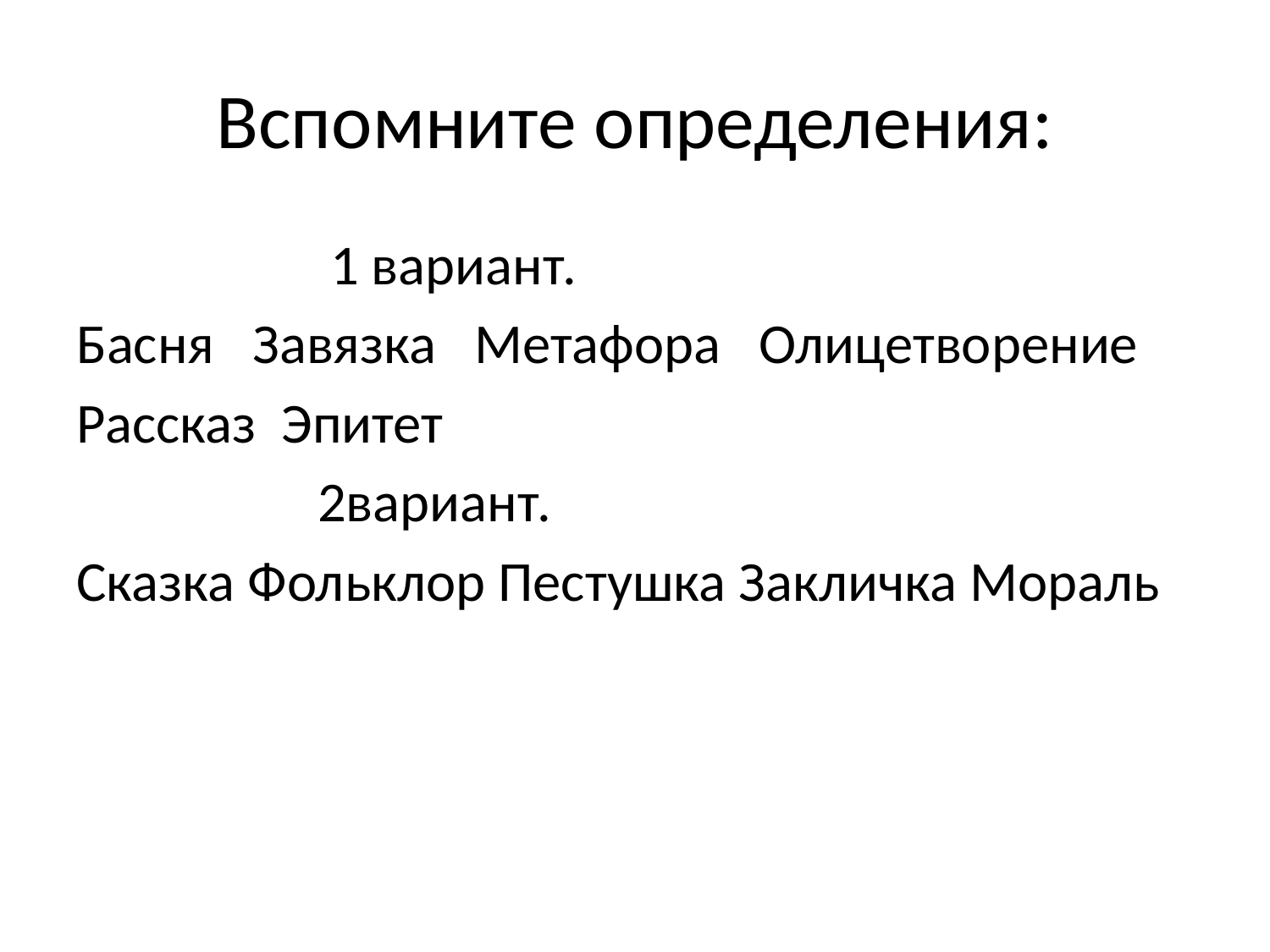

# Вспомните определения:
                    1 вариант.
Басня   Завязка   Метафора   Олицетворение
Рассказ  Эпитет
                   2вариант.
Сказка Фольклор Пестушка Закличка Мораль